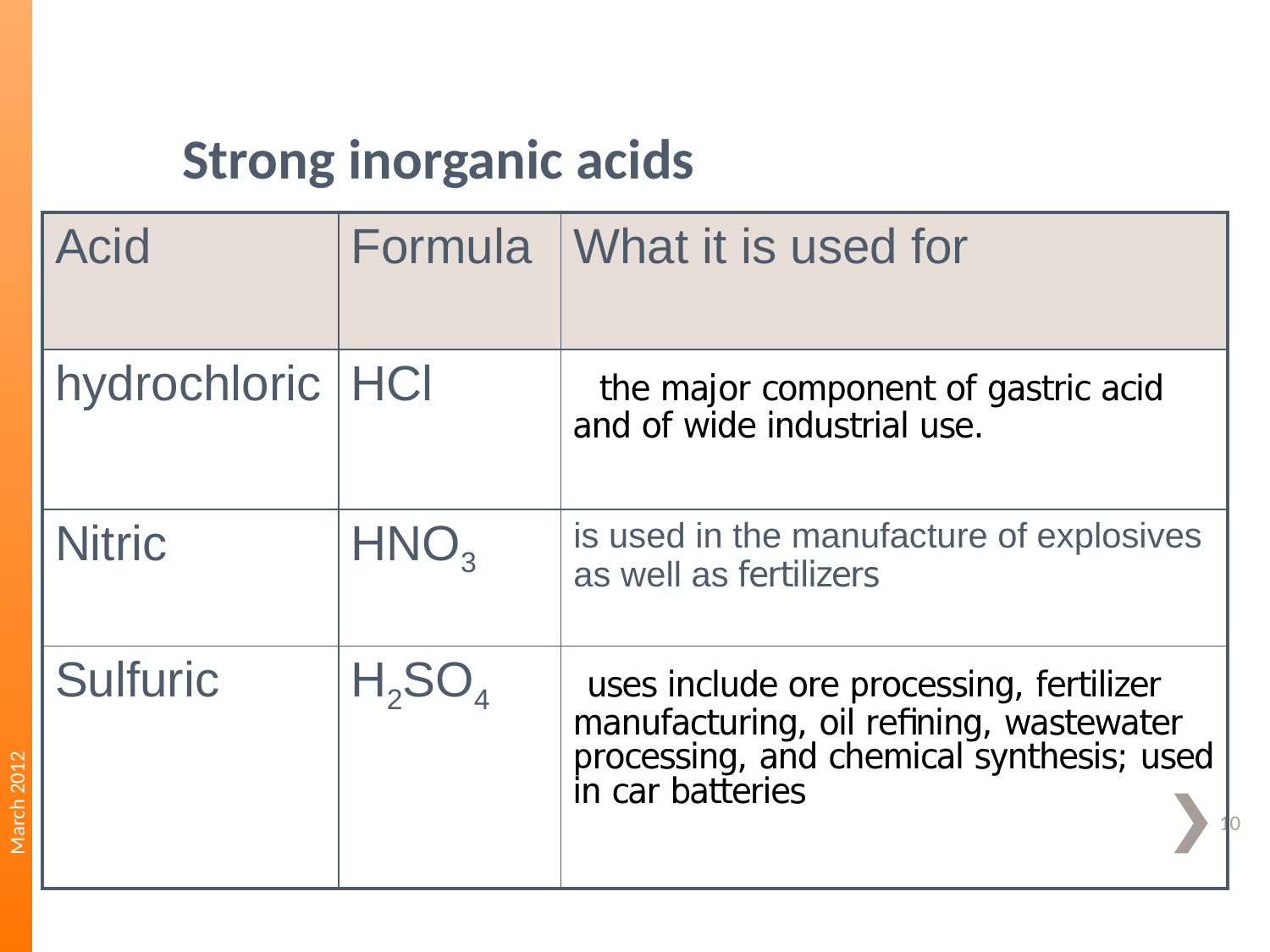

Strong inorganic acids
| Acid | Formula | What it is used for |
| --- | --- | --- |
| hydrochloric | HCl | the major component of gastric acid and of wide industrial use. |
| Nitric | HNO3 | is used in the manufacture of explosives as well as fertilizers |
| Sulfuric | H2SO4 | uses include ore processing, fertilizer manufacturing, oil refining, wastewater processing, and chemical synthesis; used in car batteries |

March 2012
#
10